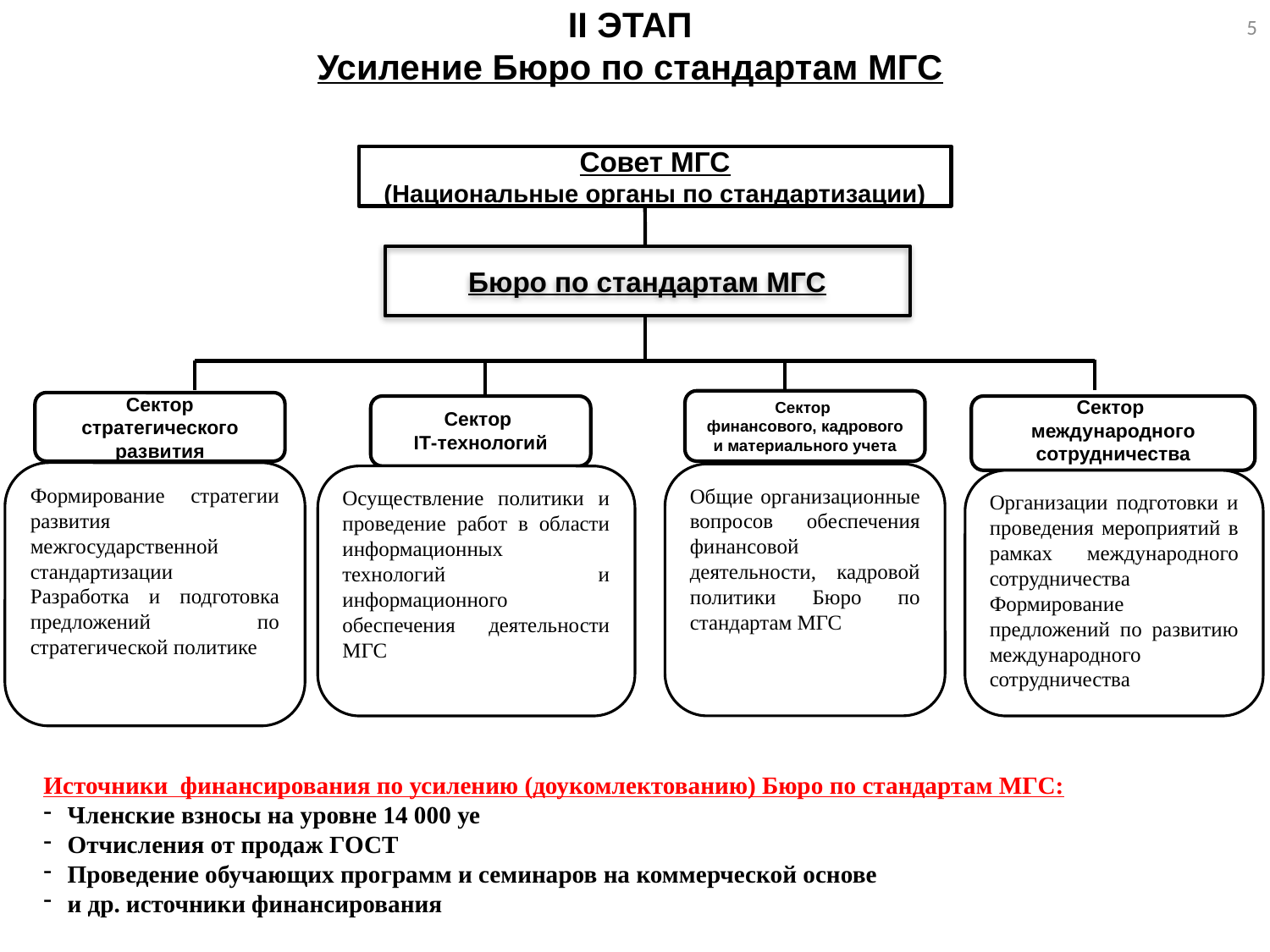

II ЭТАП
Усиление Бюро по стандартам МГС
5
Совет МГС
(Национальные органы по стандартизации)
Бюро по стандартам МГС

Сектор
финансового, кадрового и материального учета

Сектор
стратегического развития

Сектор
международного сотрудничества

Сектор
IT-технологий

Формирование стратегии развития межгосударственной стандартизации
Разработка и подготовка предложений по стратегической политике
Общие организационные вопросов обеспечения финансовой деятельности, кадровой политики Бюро по стандартам МГС
Осуществление политики и проведение работ в области информационных технологий и информационного обеспечения деятельности МГС
Организации подготовки и проведения мероприятий в рамках международного сотрудничества
Формирование предложений по развитию международного сотрудничества
Источники  финансирования по усилению (доукомлектованию) Бюро по стандартам МГС:
Членские взносы на уровне 14 000 уе
Отчисления от продаж ГОСТ
Проведение обучающих программ и семинаров на коммерческой основе
и др. источники финансирования